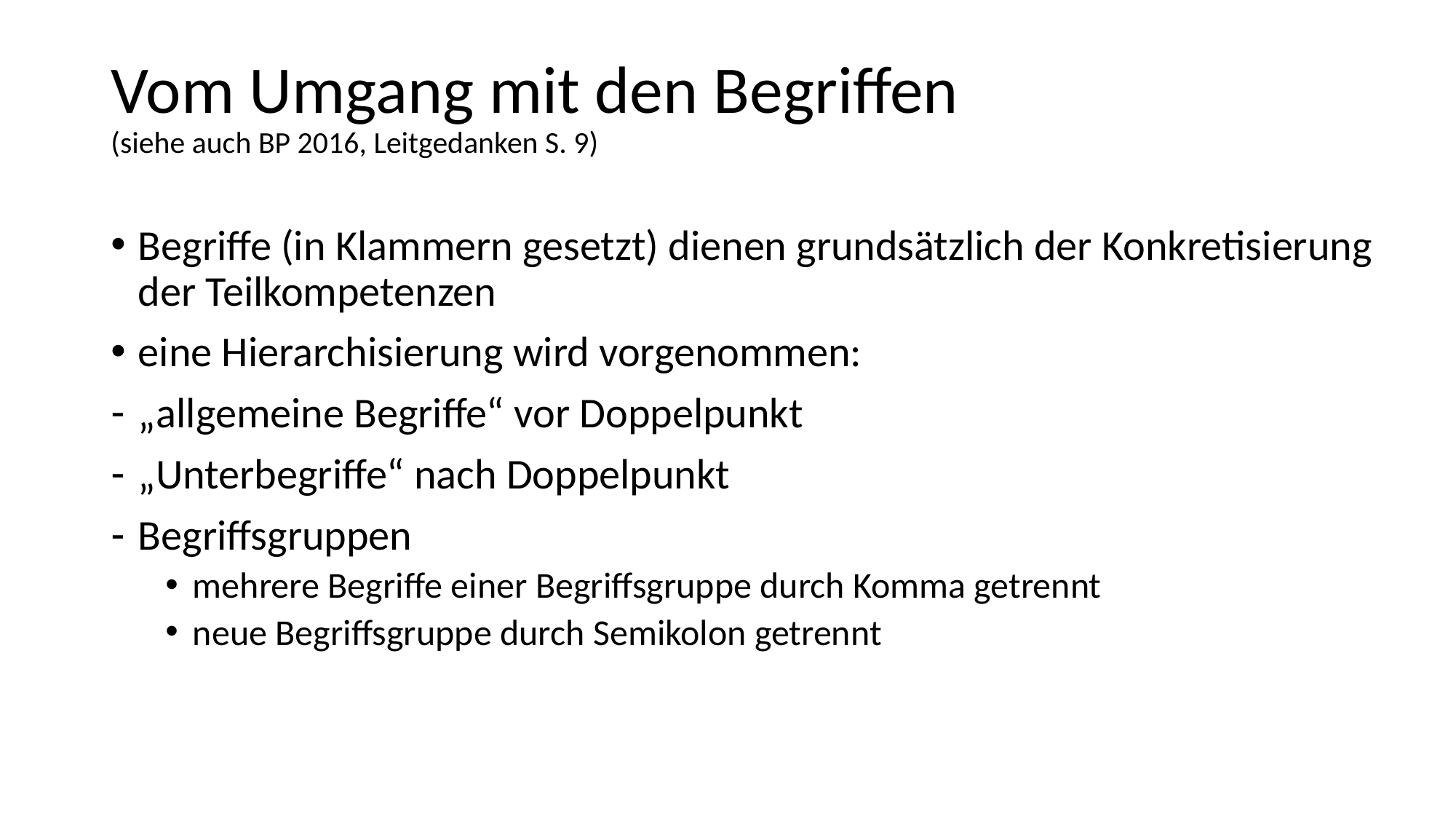

# Vom Umgang mit den Begriffen (siehe auch BP 2016, Leitgedanken S. 9)
Begriffe (in Klammern gesetzt) dienen grundsätzlich der Konkretisierung der Teilkompetenzen
eine Hierarchisierung wird vorgenommen:
„allgemeine Begriffe“ vor Doppelpunkt
„Unterbegriffe“ nach Doppelpunkt
Begriffsgruppen
mehrere Begriffe einer Begriffsgruppe durch Komma getrennt
neue Begriffsgruppe durch Semikolon getrennt